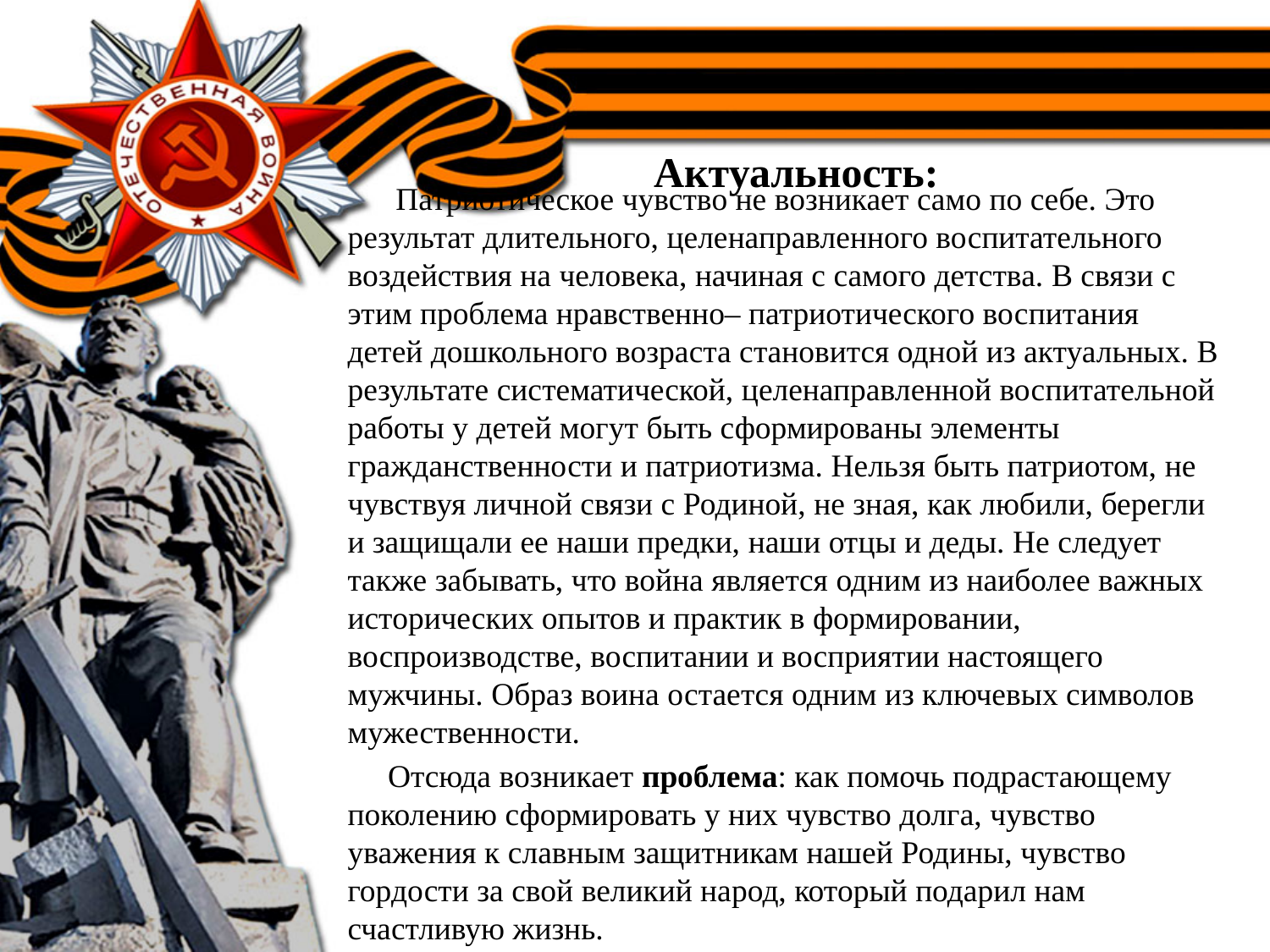

# Актуальность:

      Патриотическое чувство не возникает само по себе. Это результат длительного, целенаправленного воспитательного воздействия на человека, начиная с самого детства. В связи с этим проблема нравственно– патриотического воспитания детей дошкольного возраста становится одной из актуальных. В результате систематической, целенаправленной воспитательной работы у детей могут быть сформированы элементы гражданственности и патриотизма. Нельзя быть патриотом, не чувствуя личной связи с Родиной, не зная, как любили, берегли и защищали ее наши предки, наши отцы и деды. Не следует также забывать, что война является одним из наиболее важных исторических опытов и практик в формировании, воспроизводстве, воспитании и восприятии настоящего мужчины. Образ воина остается одним из ключевых символов мужественности.
     Отсюда возникает проблема: как помочь подрастающему поколению сформировать у них чувство долга, чувство уважения к славным защитникам нашей Родины, чувство гордости за свой великий народ, который подарил нам счастливую жизнь.
ООоорооьнотаекнапиавпи45уке